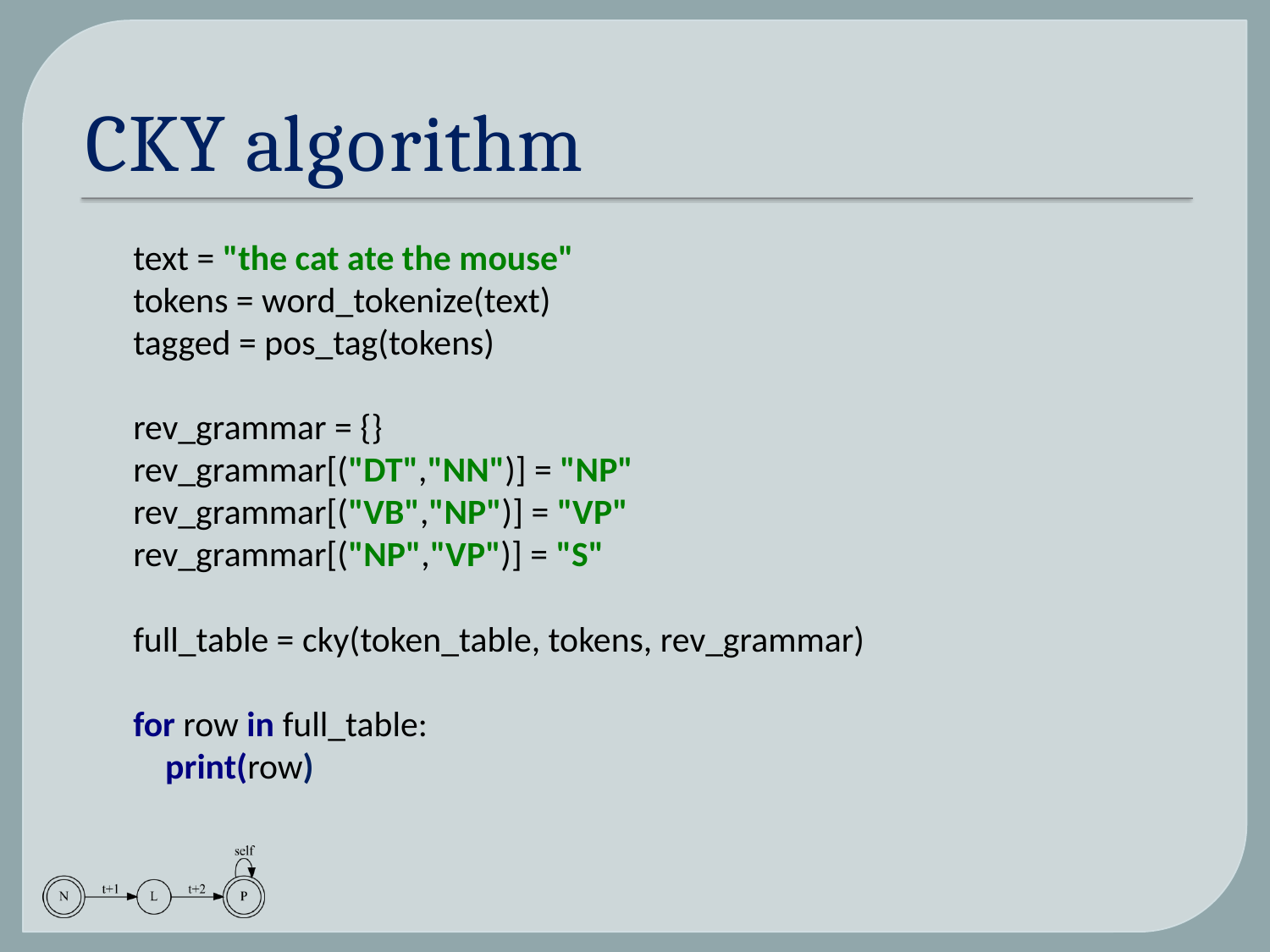

# CKY algorithm
text = "the cat ate the mouse"
tokens = word_tokenize(text)
tagged = pos_tag(tokens)
rev_grammar = {}
rev_grammar[("DT","NN")] = "NP"
rev_grammar[("VB","NP")] = "VP"
rev_grammar[("NP","VP")] = "S"
full_table = cky(token_table, tokens, rev_grammar)
for row in full_table:
    print(row)